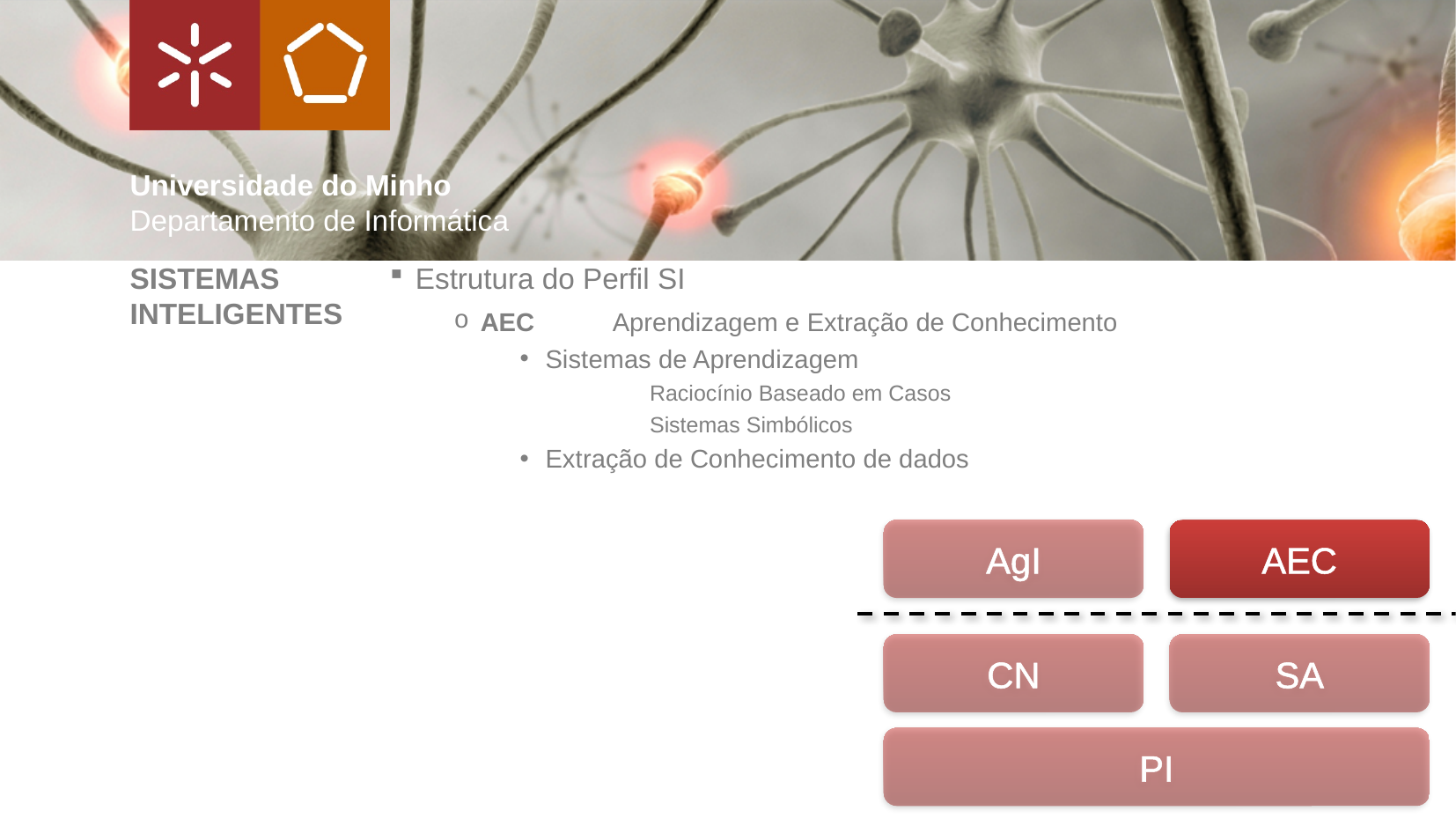

# SISTEMAS INTELIGENTES
Estrutura do Perfil SI
AEC	Aprendizagem e Extração de Conhecimento
Sistemas de Aprendizagem
Raciocínio Baseado em Casos
Sistemas Simbólicos
Extração de Conhecimento de dados
AgI
AEC
CN
SA
PI